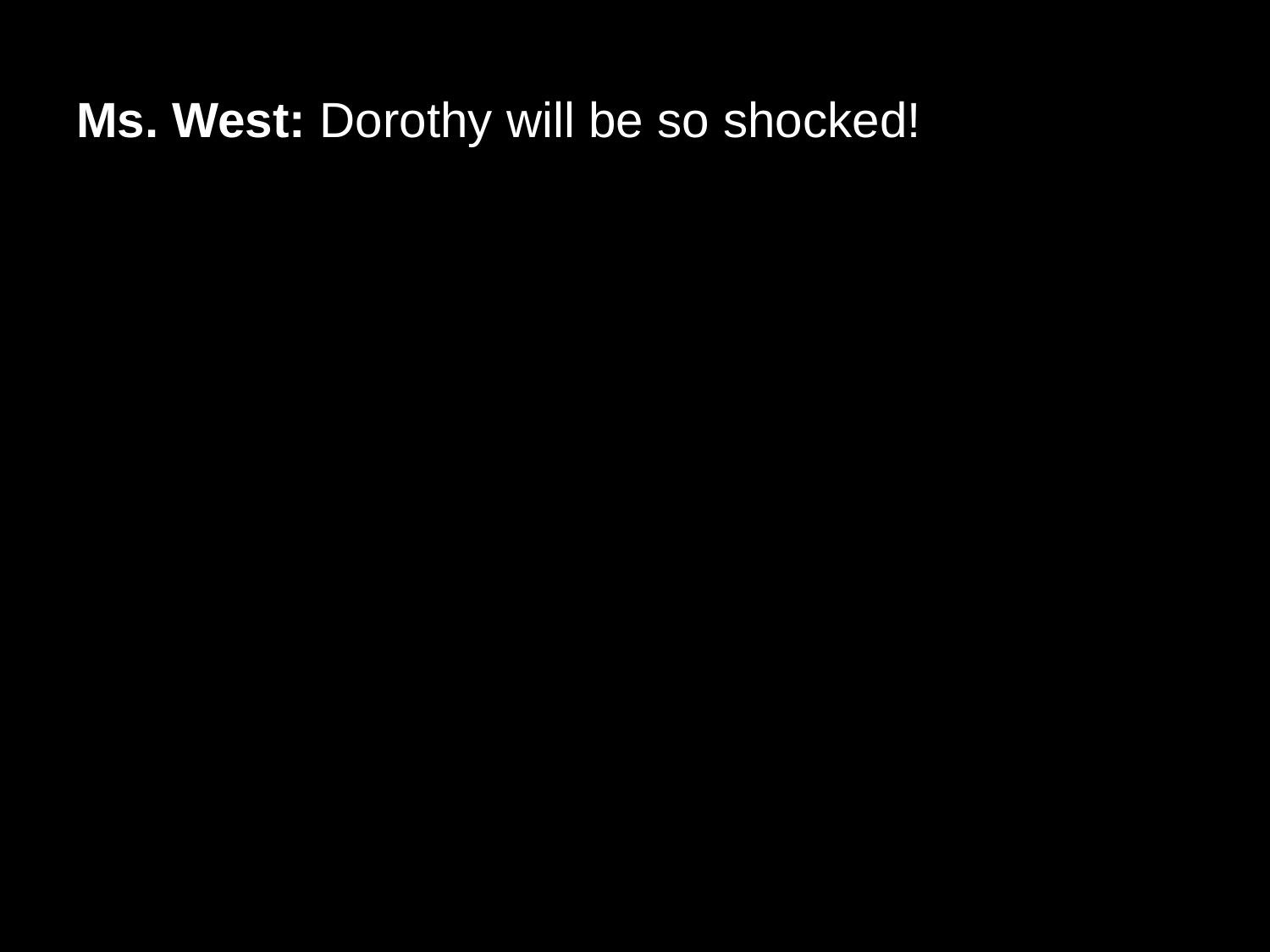

# Ms. West: Dorothy will be so shocked!